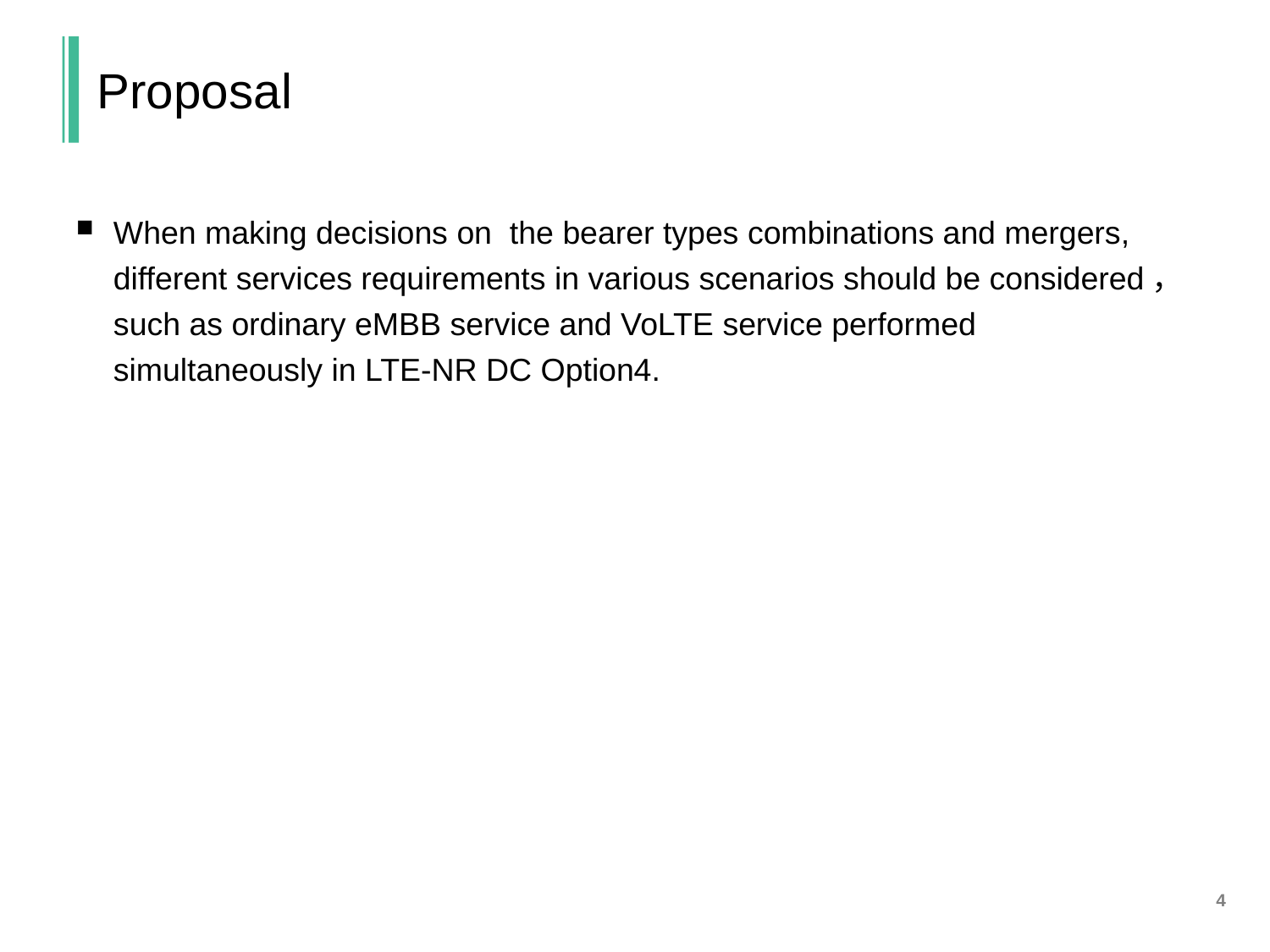

# Proposal
When making decisions on  the bearer types combinations and mergers, different services requirements in various scenarios should be considered，such as ordinary eMBB service and VoLTE service performed simultaneously in LTE-NR DC Option4.

4